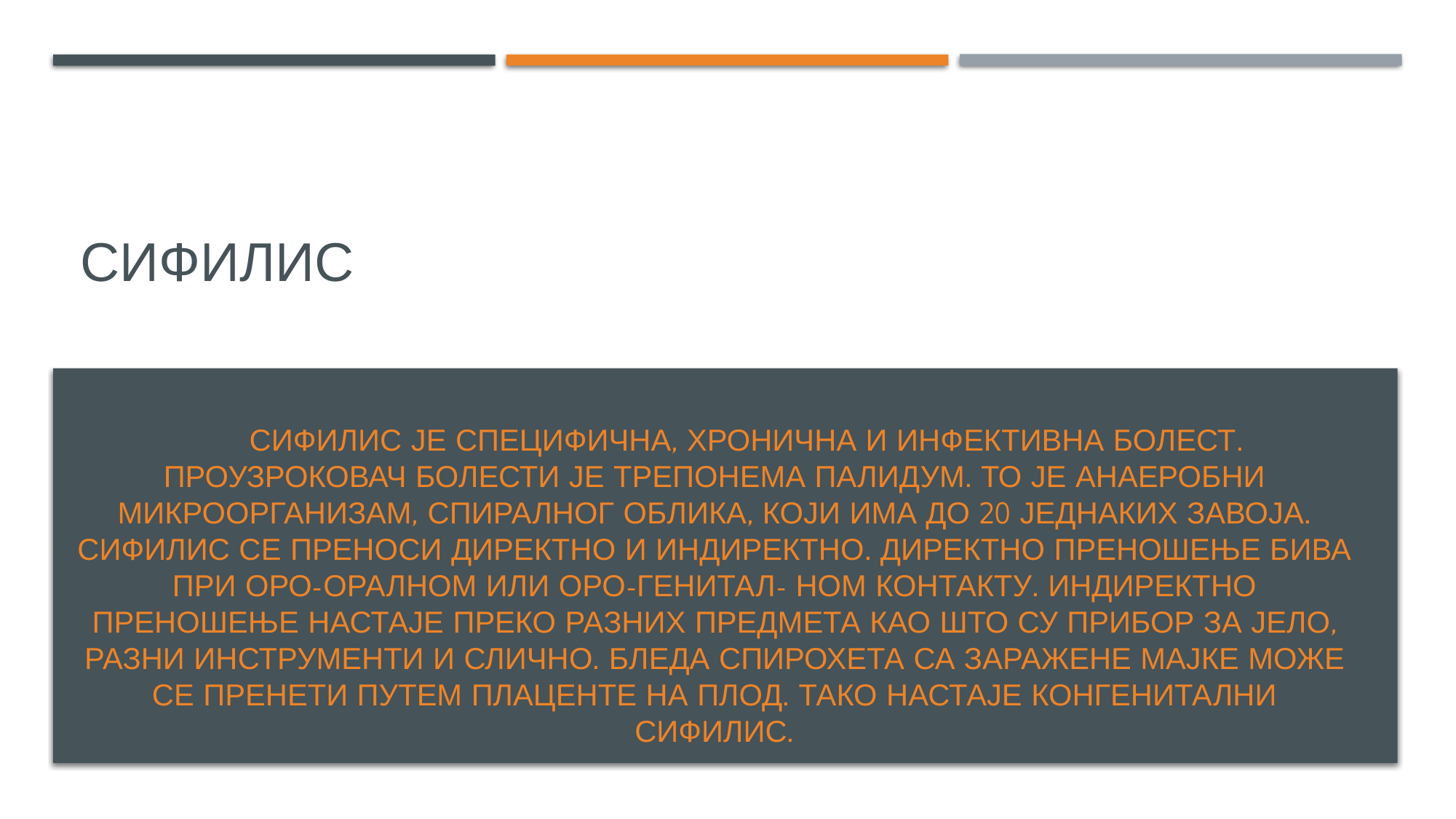

# СИФИЛИС
       Сифилис је специфична, хронична и инфективна болест. Проузроковач болести је Трепонема палидум. То је анаеробни микроорганизам, спиралног облика, који има до 20 једнаких завоја. Сифилис се преноси директно и индиректно. Директ­но преношење бива при оро-оралном или оро-генитал- ном контакту. Индиректно преношење настаје преко разних предмета као што су прибор за јело, разни ин­струменти и слично. Бледа спирохета са заражене мај­ке може се пренети путем плаценте на плод. Тако настаје конгенитални сифилис.